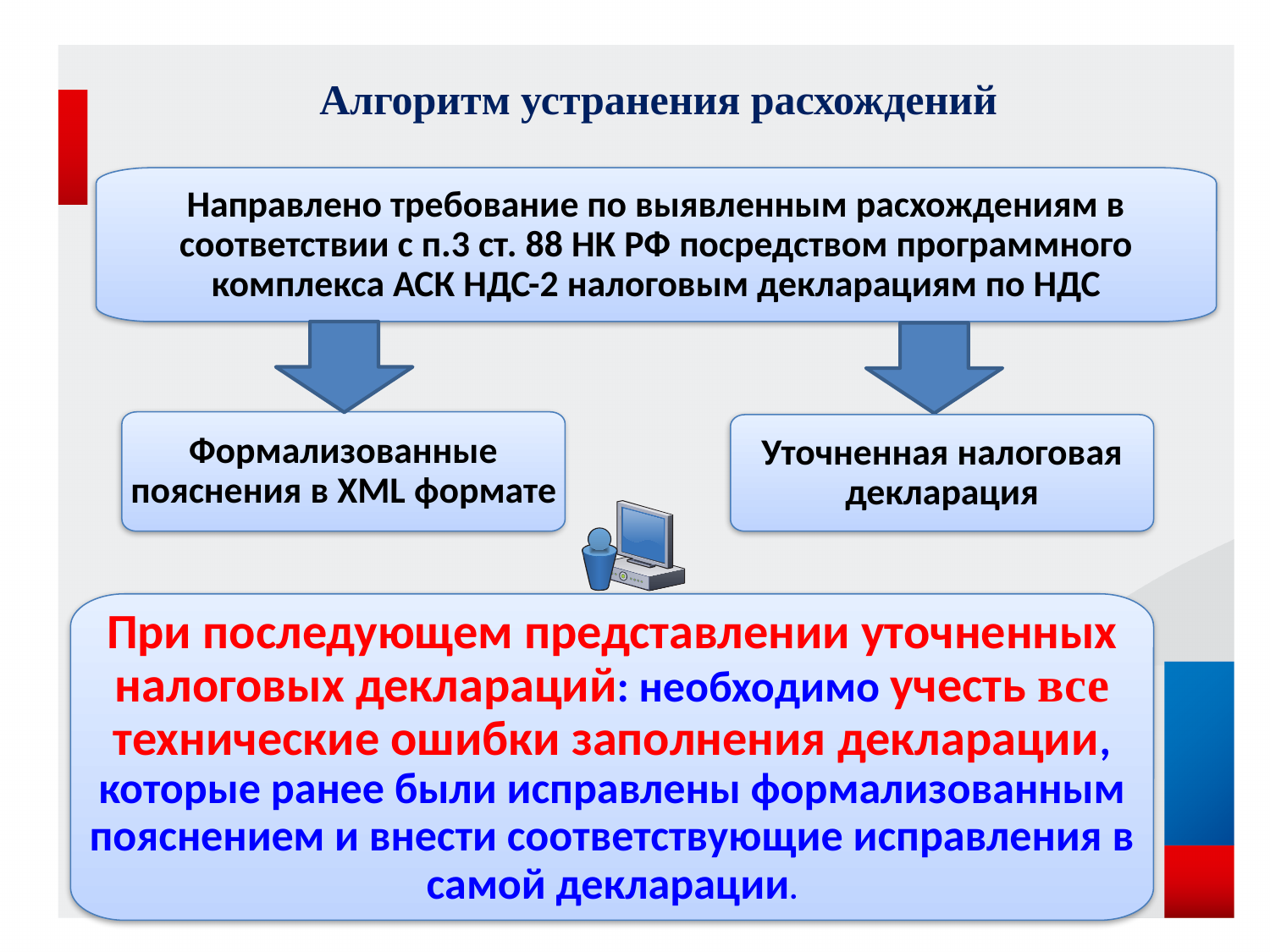

Алгоритм устранения расхождений
Направлено требование по выявленным расхождениям в соответствии с п.3 ст. 88 НК РФ посредством программного комплекса АСК НДС-2 налоговым декларациям по НДС

Формализованные пояснения в XML формате
Уточненная налоговая декларация

При последующем представлении уточненных налоговых деклараций: необходимо учесть все технические ошибки заполнения декларации, которые ранее были исправлены формализованным пояснением и внести соответствующие исправления в самой декларации.